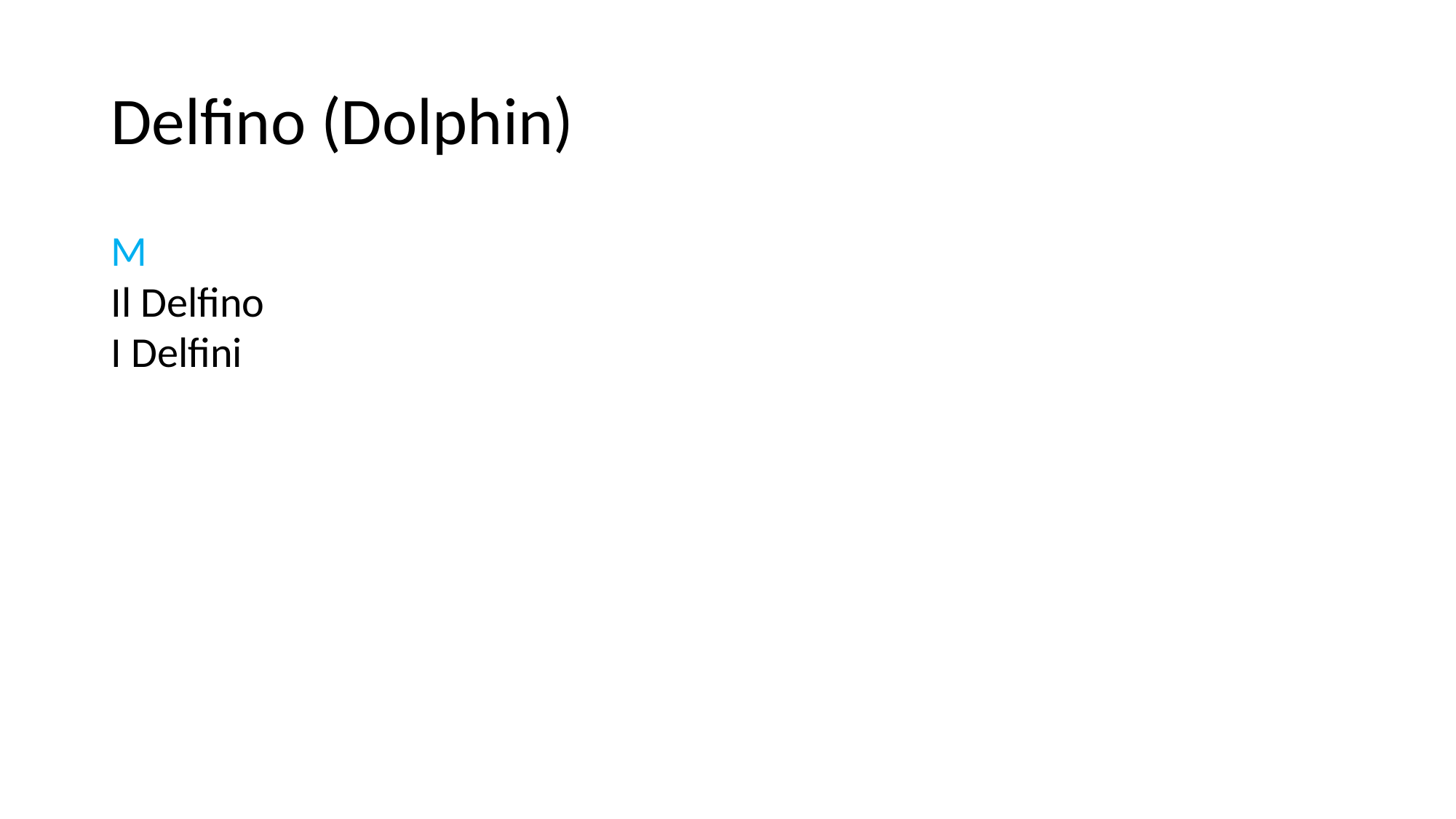

# Delfino (Dolphin)
M
Il Delfino
I Delfini